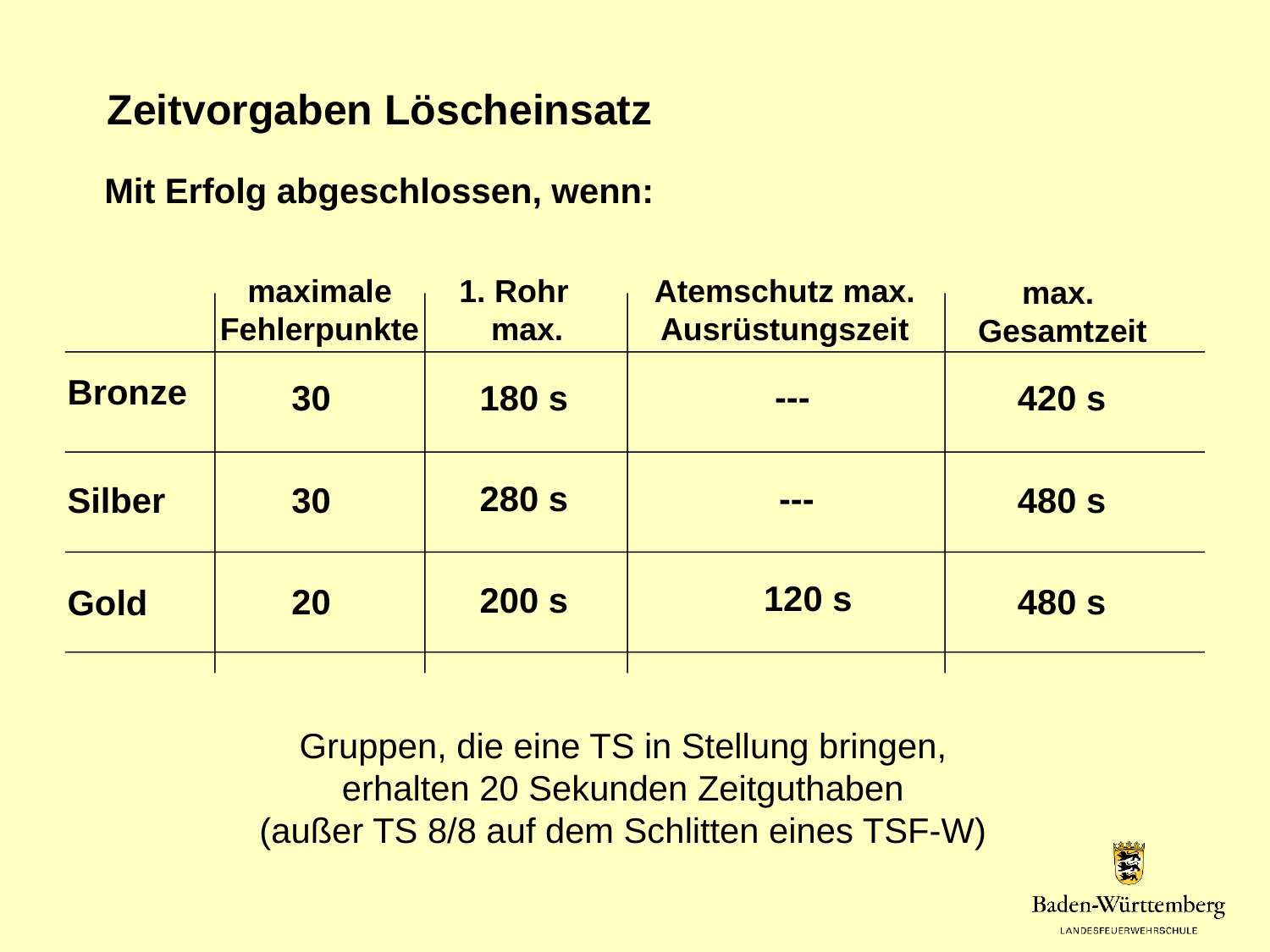

Zeitvorgaben Löscheinsatz
Mit Erfolg abgeschlossen, wenn:
maximale
Fehlerpunkte
1. Rohr
   max.
Atemschutz max.
Ausrüstungszeit
max.
Gesamtzeit

Bronze
---
30
180 s
420 s
280 s
---
30
480 s
Silber
120 s
200 s
20
480 s
Gold
Gruppen, die eine TS in Stellung bringen,
erhalten 20 Sekunden Zeitguthaben
(außer TS 8/8 auf dem Schlitten eines TSF-W)